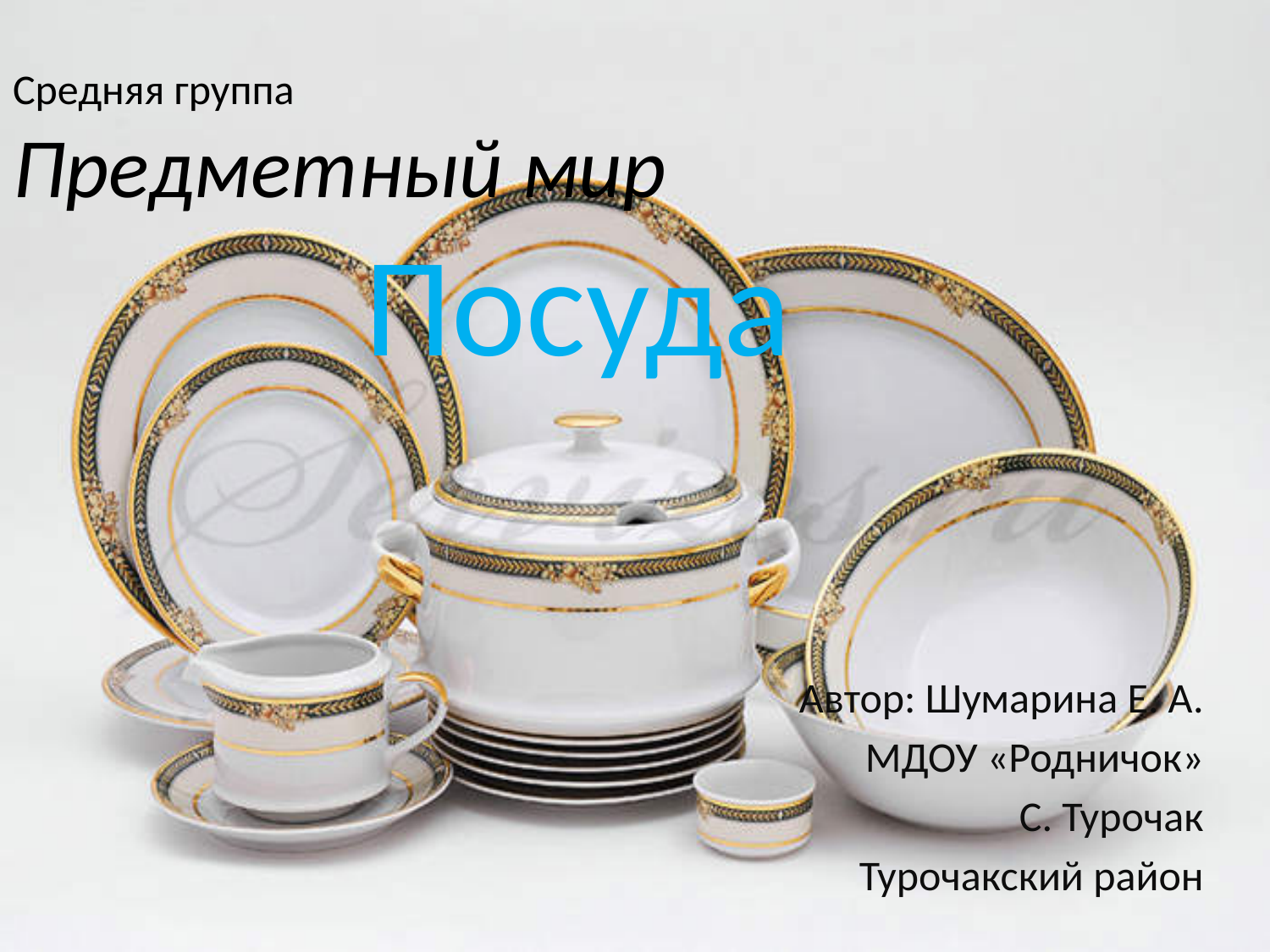

# Средняя группа Предметный мир Посуда
Автор: Шумарина Е. А.
МДОУ «Родничок»
С. Турочак
Турочакский район